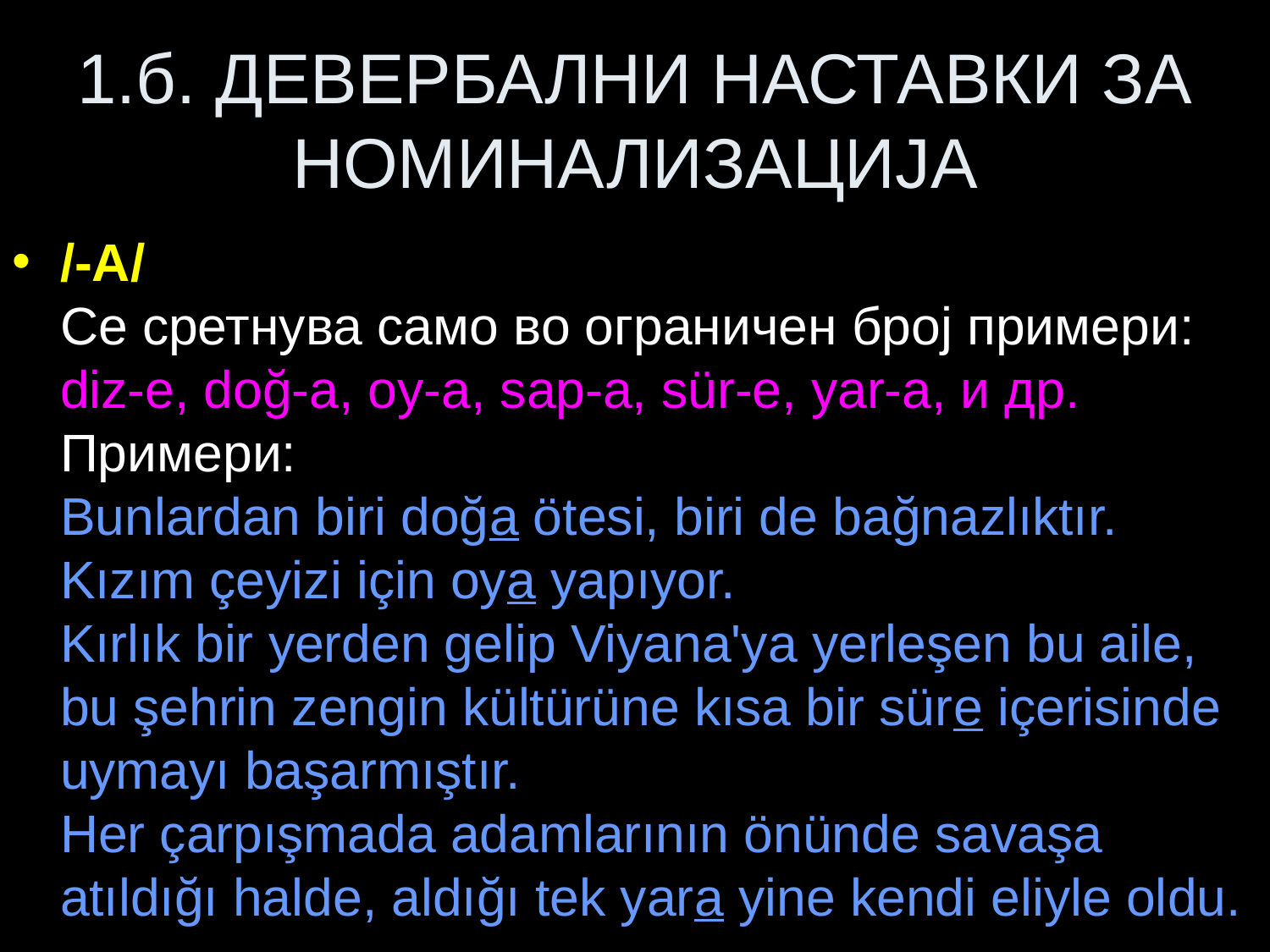

# 1.б. ДЕВЕРБАЛНИ НАСТАВКИ ЗА НОМИНАЛИЗАЦИЈА
/-A/
Се сретнува само во ограничен број примери:
diz-e, doğ-a, oy-a, sap-a, sür-e, yar-a, и др.
Примери:
Bunlardan biri doğa ötesi, biri de bağnazlıktır.
Kızım çeyizi için oya yapıyor.
Kırlık bir yerden gelip Viyana'ya yerleşen bu aile, bu şehrin zengin kültürüne kısa bir süre içerisinde uymayı başarmıştır.
Her çarpışmada adamlarının önünde savaşa atıldığı halde, aldığı tek yara yine kendi eliyle oldu.